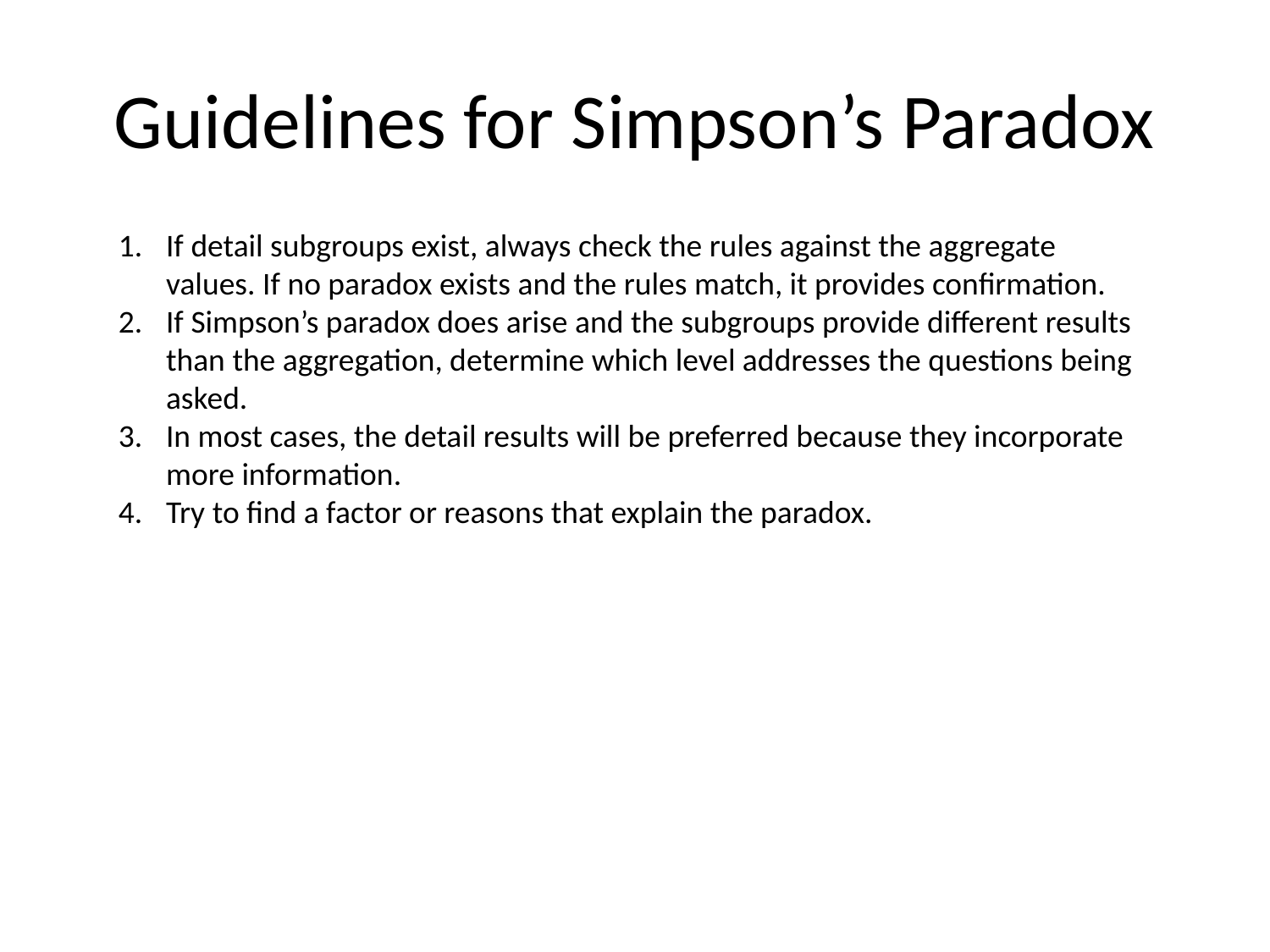

# Guidelines for Simpson’s Paradox
If detail subgroups exist, always check the rules against the aggregate values. If no paradox exists and the rules match, it provides confirmation.
If Simpson’s paradox does arise and the subgroups provide different results than the aggregation, determine which level addresses the questions being asked.
In most cases, the detail results will be preferred because they incorporate more information.
Try to find a factor or reasons that explain the paradox.